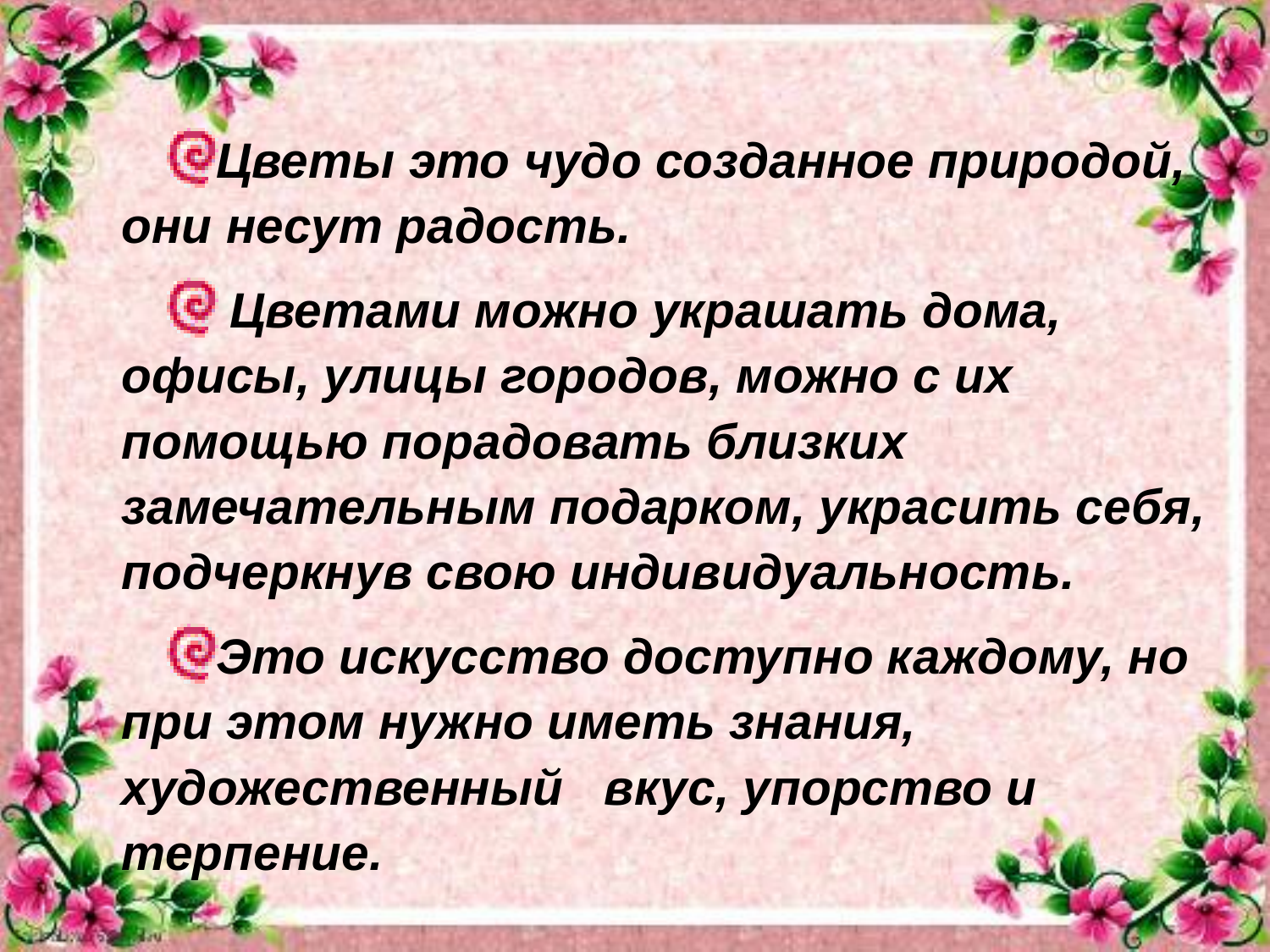

Цветы это чудо созданное природой, они несут радость.
 Цветами можно украшать дома, офисы, улицы городов, можно с их помощью порадовать близких замечательным подарком, украсить себя, подчеркнув свою индивидуальность.
Это искусство доступно каждому, но при этом нужно иметь знания, художественный   вкус, упорство и терпение.